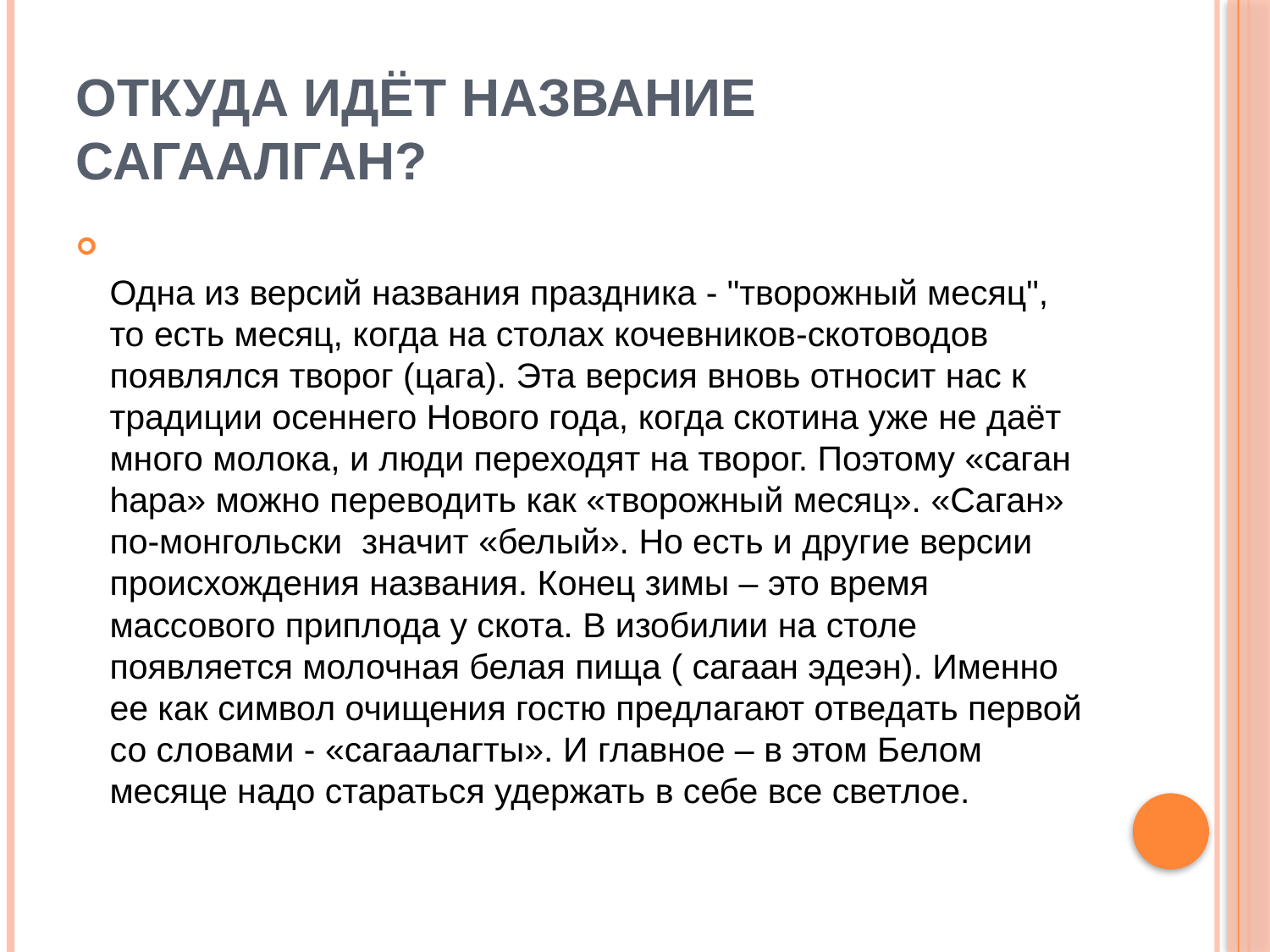

# Откуда идёт название сагаалган?
Одна из версий названия праздника - "творожный месяц", то есть месяц, когда на столах кочевников-скотоводов появлялся творог (цага). Эта версия вновь относит нас к традиции осеннего Нового года, когда скотина уже не даёт много молока, и люди переходят на творог. Поэтому «саган hара» можно переводить как «творожный месяц». «Cаган» по-монгольски  значит «белый». Но есть и другие версии происхождения названия. Конец зимы – это время массового приплода у скота. В изобилии на столе появляется молочная белая пища ( сагаан эдеэн). Именно ее как символ очищения гостю предлагают отведать первой со словами - «сагаалагты». И главное – в этом Белом месяце надо стараться удержать в себе все светлое.